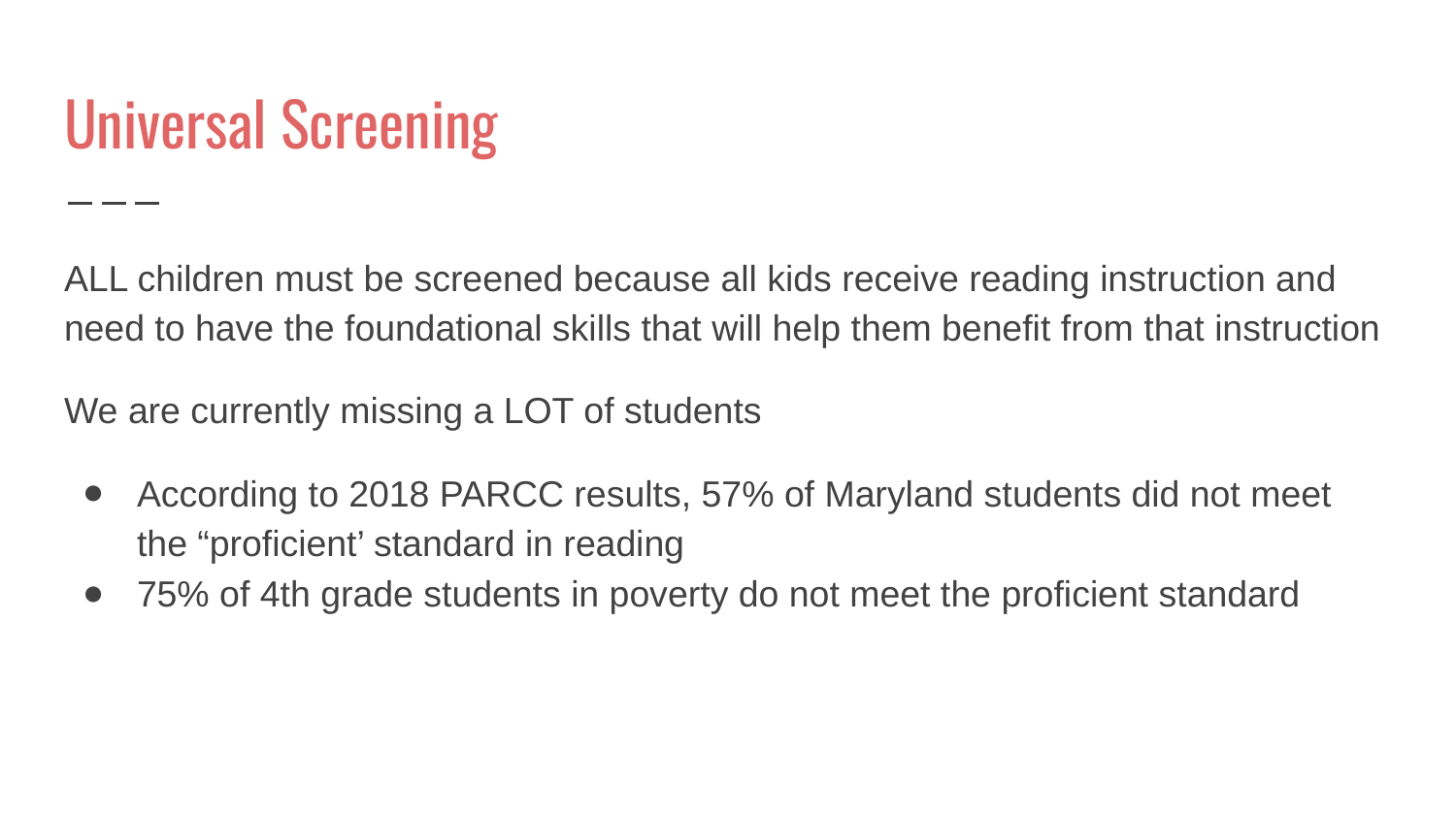

# Universal Screening
ALL children must be screened because all kids receive reading instruction and need to have the foundational skills that will help them benefit from that instruction
We are currently missing a LOT of students
According to 2018 PARCC results, 57% of Maryland students did not meet the “proficient’ standard in reading
75% of 4th grade students in poverty do not meet the proficient standard